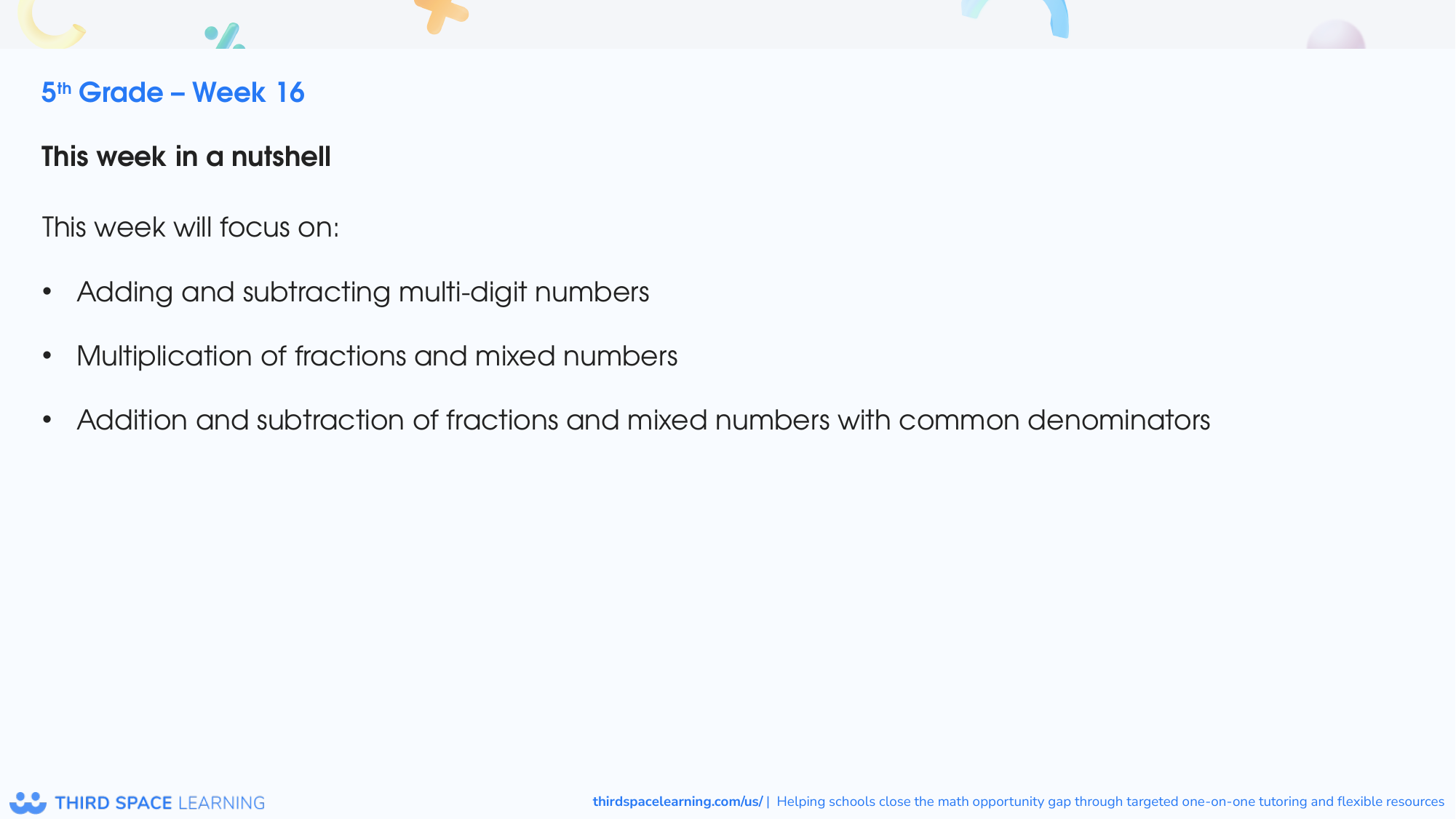

5th Grade – Week 16
This week in a nutshell
This week will focus on:
Adding and subtracting multi-digit numbers
Multiplication of fractions and mixed numbers
Addition and subtraction of fractions and mixed numbers with common denominators